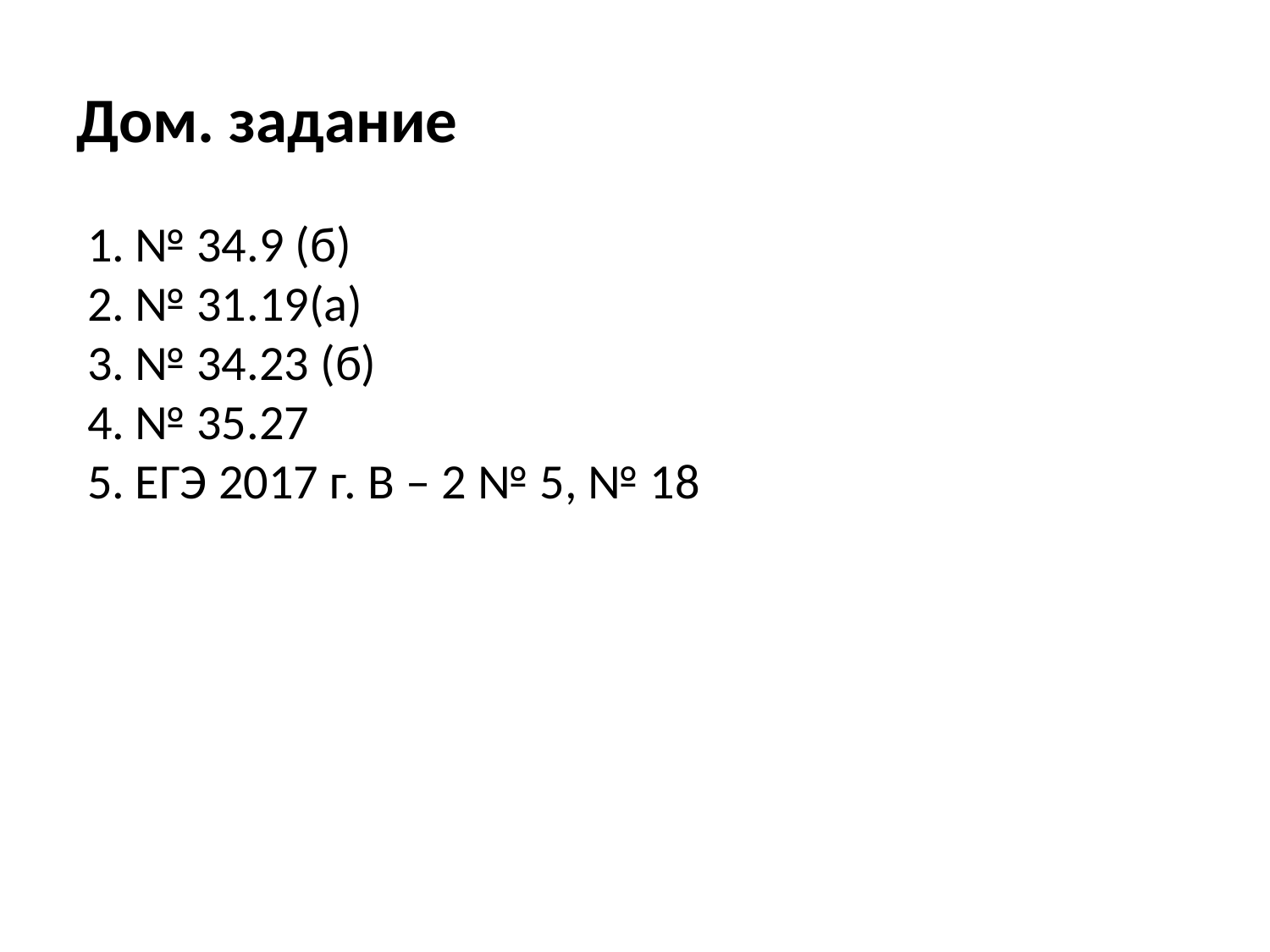

# Дом. задание
№ 34.9 (б)
№ 31.19(а)
№ 34.23 (б)
№ 35.27
ЕГЭ 2017 г. В – 2 № 5, № 18